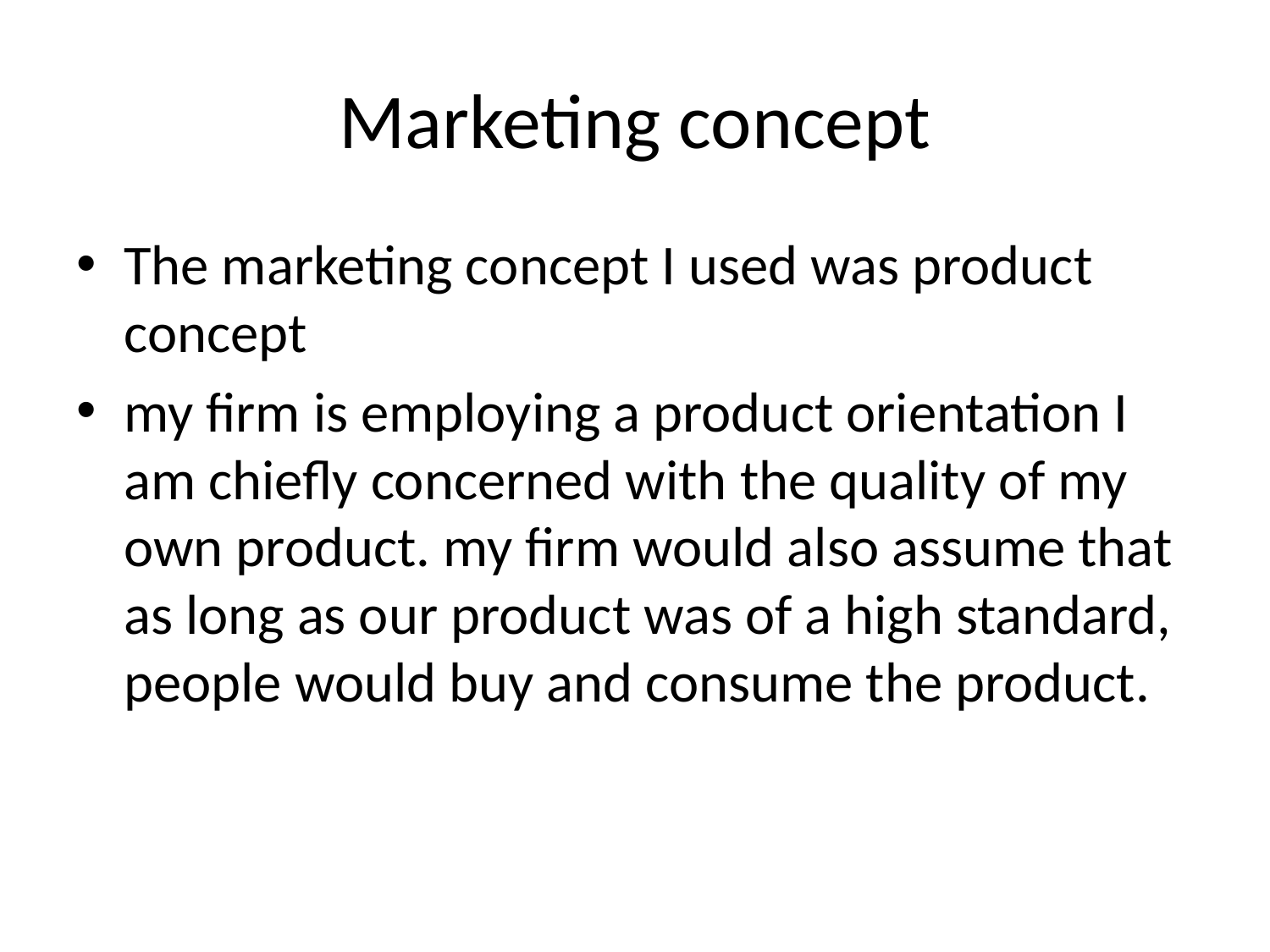

# Marketing concept
The marketing concept I used was product concept
my firm is employing a product orientation I am chiefly concerned with the quality of my own product. my firm would also assume that as long as our product was of a high standard, people would buy and consume the product.